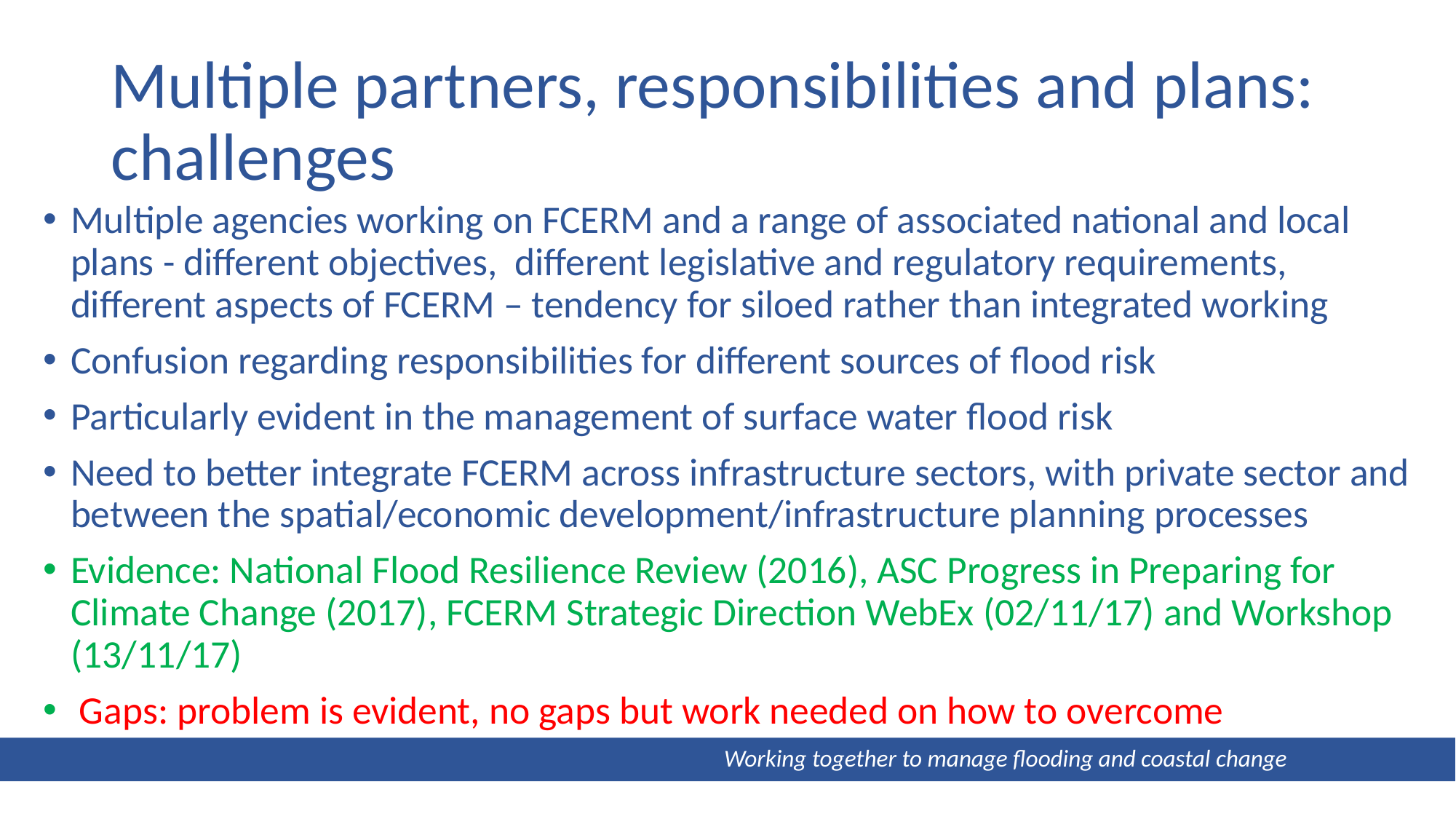

# Multiple partners, responsibilities and plans: challenges
Multiple agencies working on FCERM and a range of associated national and local plans - different objectives,  different legislative and regulatory requirements, different aspects of FCERM – tendency for siloed rather than integrated working
Confusion regarding responsibilities for different sources of flood risk
Particularly evident in the management of surface water flood risk
Need to better integrate FCERM across infrastructure sectors, with private sector and between the spatial/economic development/infrastructure planning processes
Evidence: National Flood Resilience Review (2016), ASC Progress in Preparing for Climate Change (2017), FCERM Strategic Direction WebEx (02/11/17) and Workshop (13/11/17)
 Gaps: problem is evident, no gaps but work needed on how to overcome
                                                                                                        Working together to manage flooding and coastal change